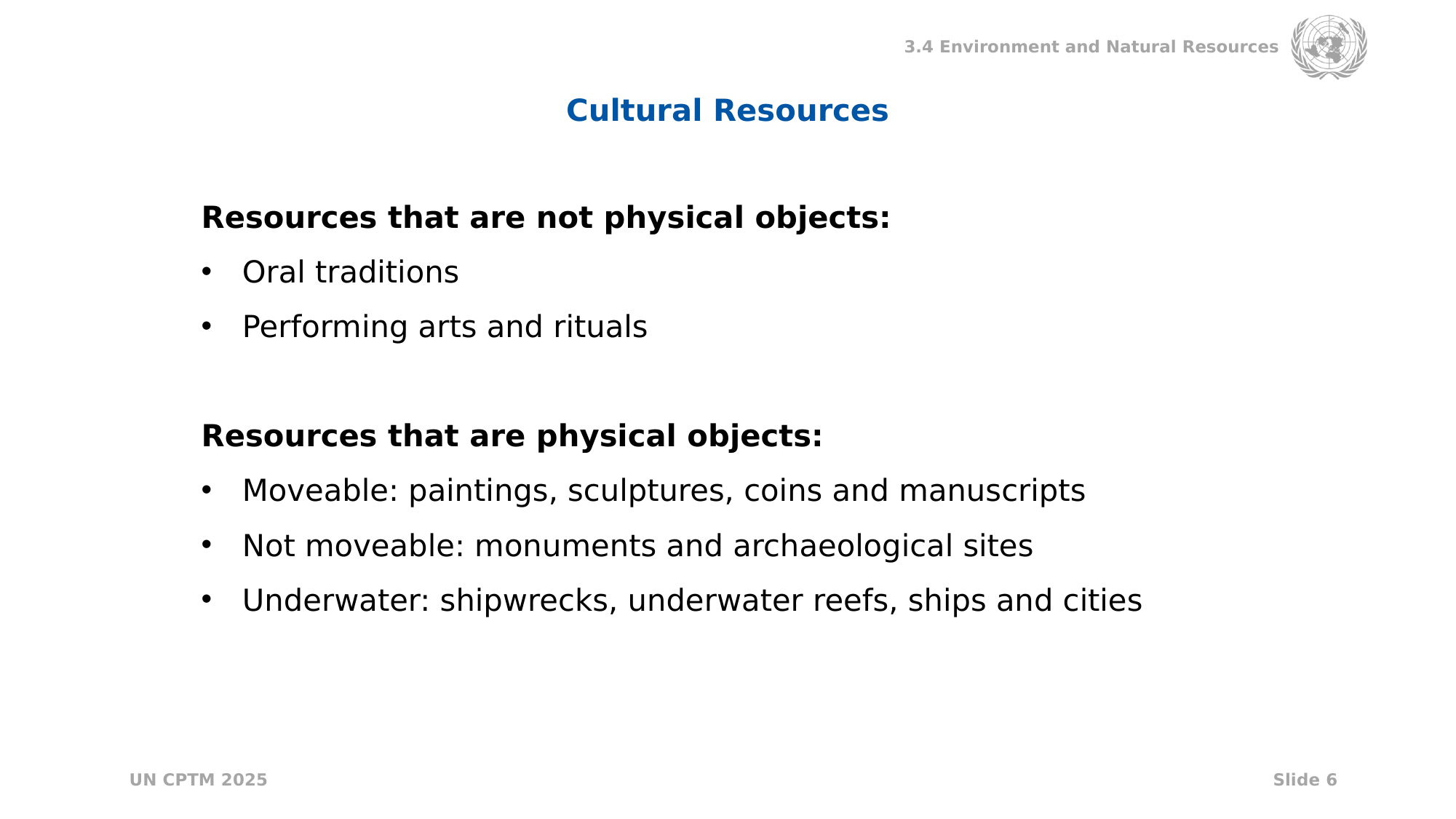

Cultural Resources
Resources that are not physical objects:
Oral traditions
Performing arts and rituals

Resources that are physical objects:
Moveable: paintings, sculptures, coins and manuscripts
Not moveable: monuments and archaeological sites
Underwater: shipwrecks, underwater reefs, ships and cities